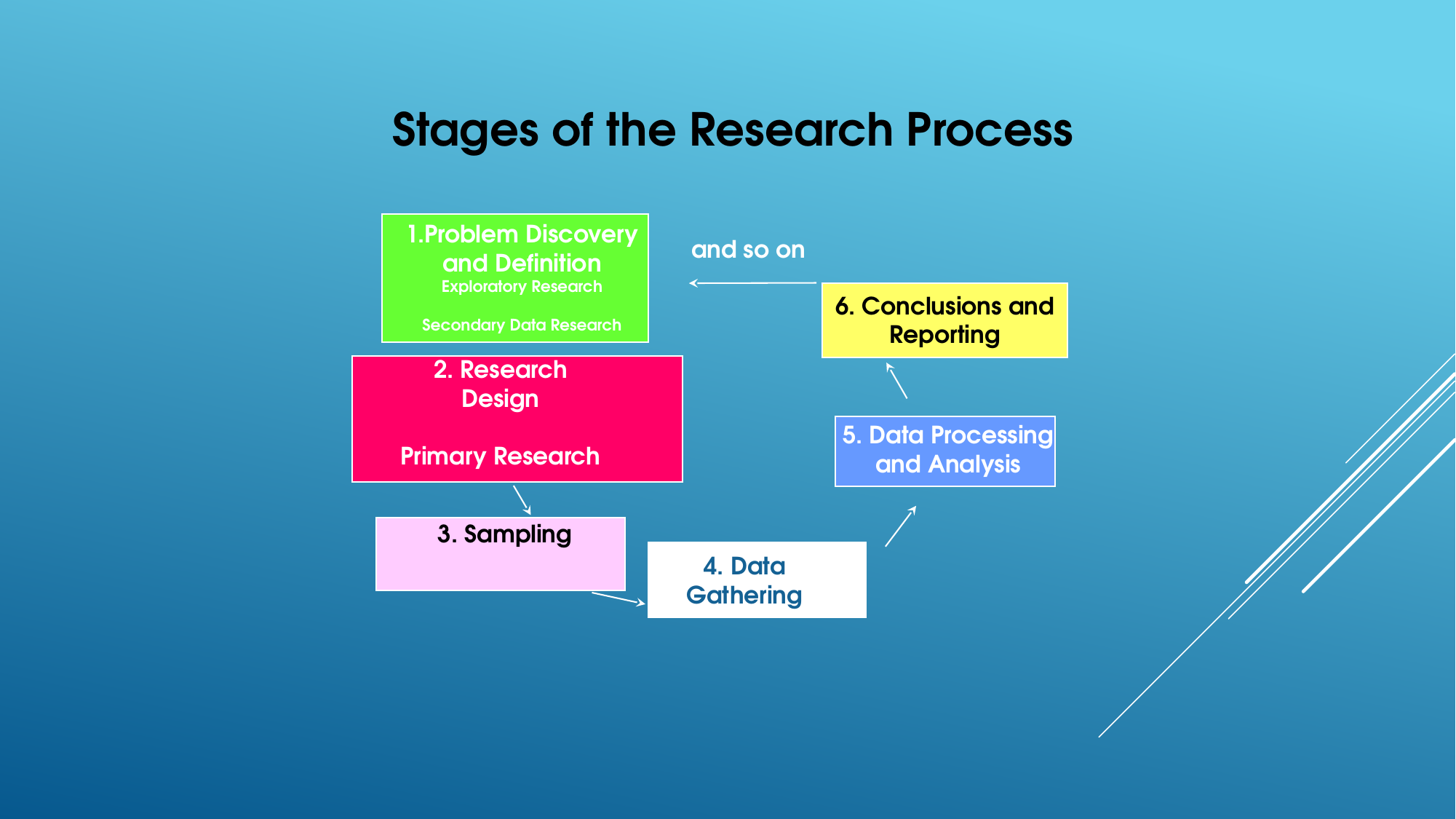

Stages of the Research Process

and so on
1.Problem Discovery
and Definition
Exploratory Research

Secondary Data Research

6. Conclusions and
Reporting

2. Research
Design

Primary Research

5. Data Processing
and Analysis

3. Sampling

4. Data
Gathering